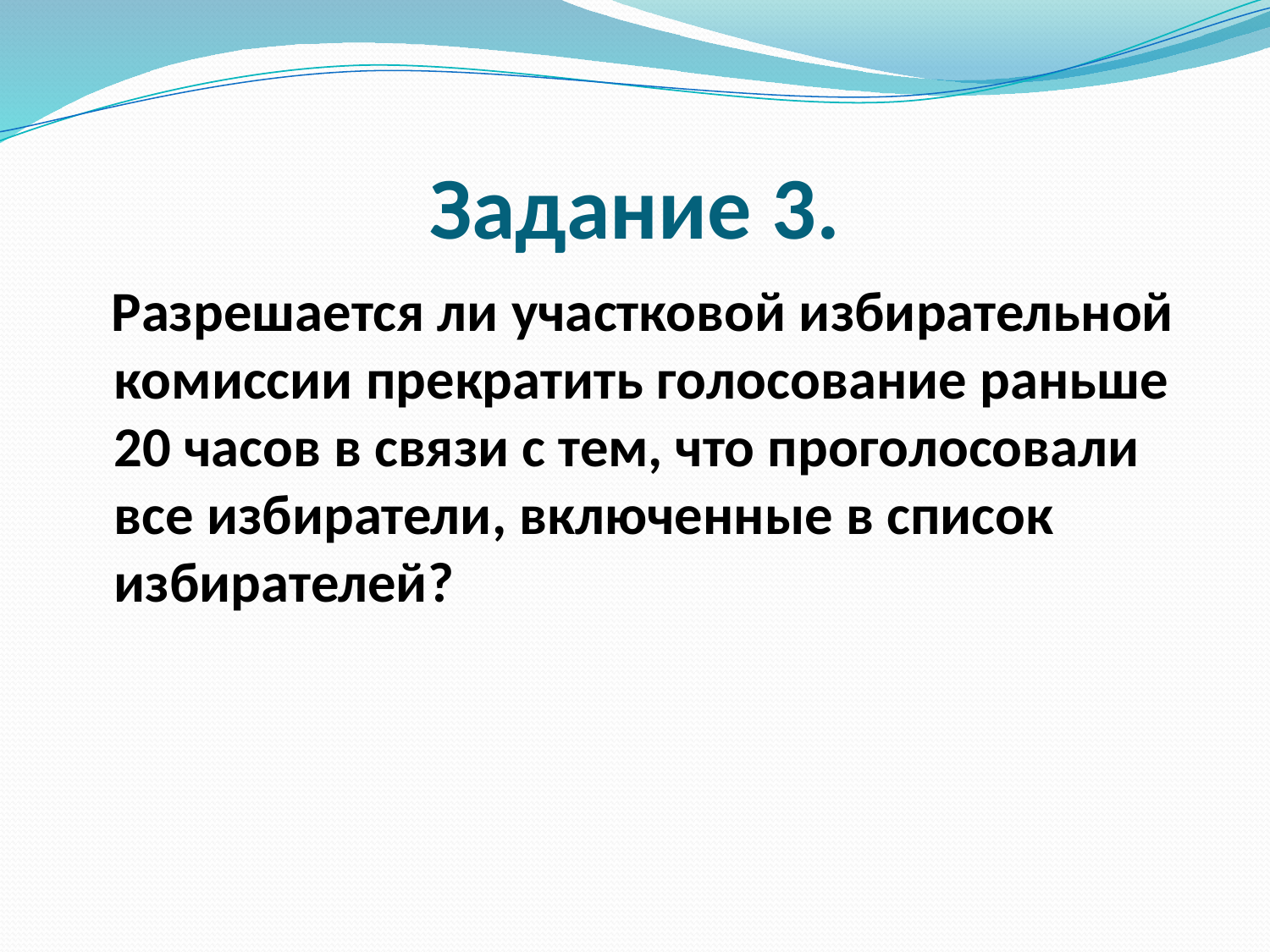

# Задание 3.
   Разрешается ли участковой избирательной комиссии прекратить голосование раньше 20 часов в связи с тем, что проголосовали все избиратели, включенные в список избирателей?